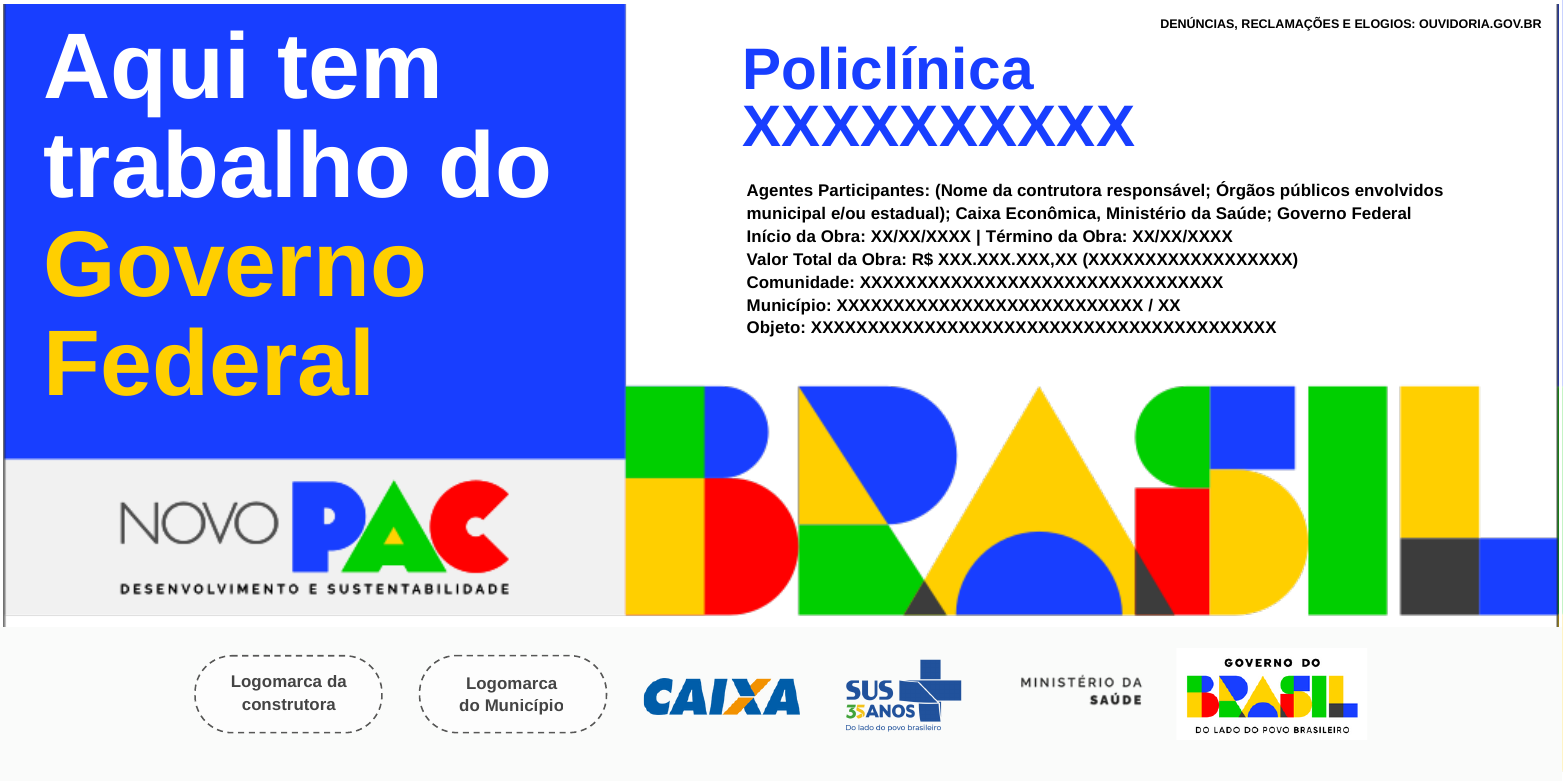

DENÚNCIAS, RECLAMAÇÕES E ELOGIOS: OUVIDORIA.GOV.BR
Aqui tem trabalho do Governo Federal
Policlínica XXXXXXXXXX

Agentes Participantes: (Nome da contrutora responsável; Órgãos públicos envolvidos municipal e/ou estadual); Caixa Econômica, Ministério da Saúde; Governo Federal
Início da Obra: XX/XX/XXXX | Término da Obra: XX/XX/XXXX
Valor Total da Obra: R$ XXX.XXX.XXX,XX (XXXXXXXXXXXXXXXXXX)
Comunidade: XXXXXXXXXXXXXXXXXXXXXXXXXXXXXXXX
Município: XXXXXXXXXXXXXXXXXXXXXXXXXXX / XX
Objeto: XXXXXXXXXXXXXXXXXXXXXXXXXXXXXXXXXXXXXXXXX

Logomarca da construtora
Logomarca do Município

MARCA
MARCA
MARCA